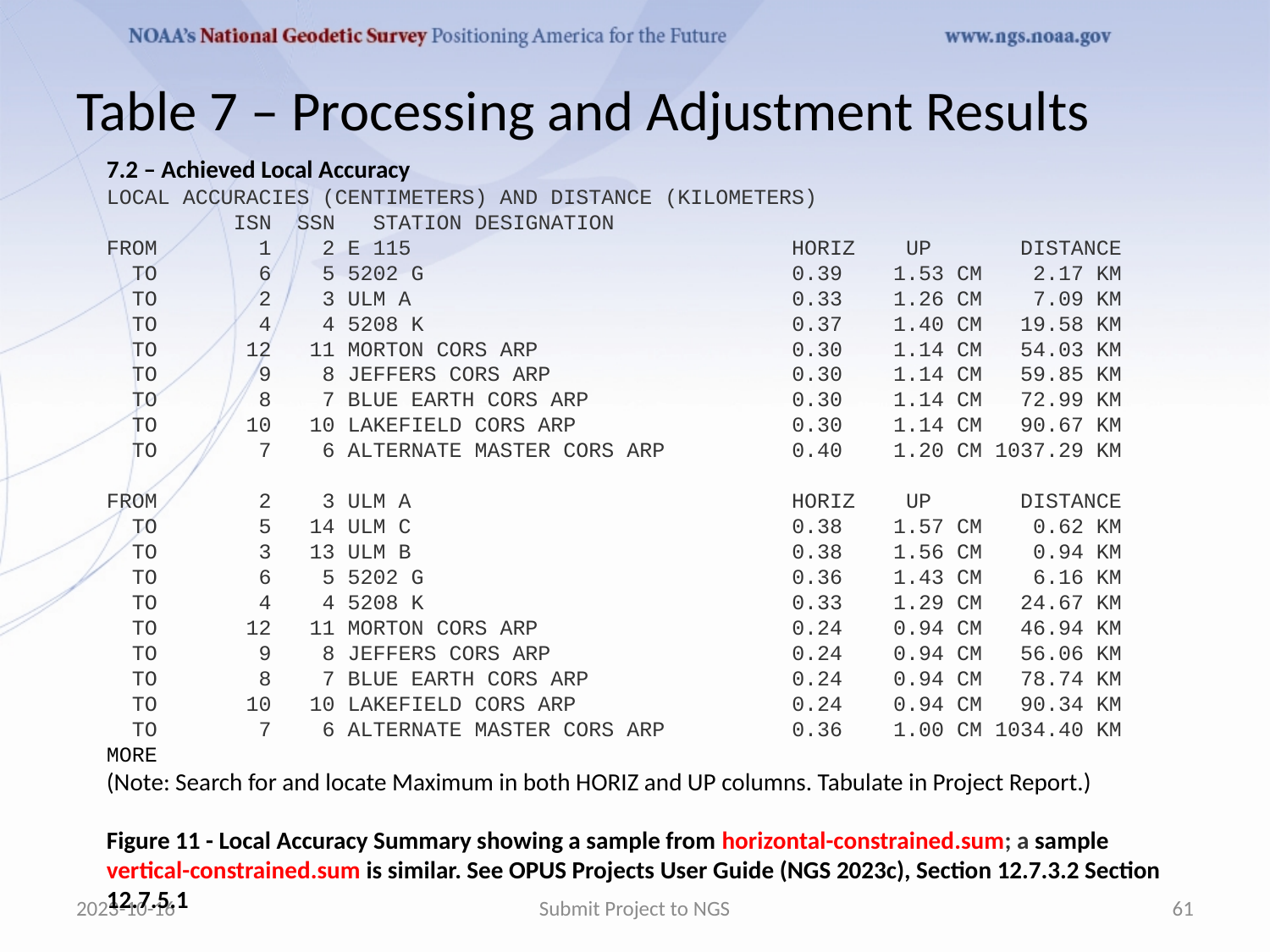

# Table 7 – Processing and Adjustment Results
7.2 – Achieved Local Accuracy
LOCAL ACCURACIES (CENTIMETERS) AND DISTANCE (KILOMETERS)
          ISN  SSN   STATION DESIGNATION
FROM        1    2 E 115                              HORIZ    UP       DISTANCE
  TO        6    5 5202 G                             0.39    1.53 CM    2.17 KM
  TO        2    3 ULM A                              0.33    1.26 CM    7.09 KM
  TO        4    4 5208 K                             0.37    1.40 CM   19.58 KM
  TO       12   11 MORTON CORS ARP                    0.30    1.14 CM   54.03 KM
  TO        9    8 JEFFERS CORS ARP                   0.30    1.14 CM   59.85 KM
  TO        8    7 BLUE EARTH CORS ARP                0.30    1.14 CM   72.99 KM
  TO       10   10 LAKEFIELD CORS ARP                 0.30    1.14 CM   90.67 KM
  TO        7    6 ALTERNATE MASTER CORS ARP          0.40    1.20 CM 1037.29 KM

FROM        2    3 ULM A                              HORIZ    UP       DISTANCE
  TO        5   14 ULM C                              0.38    1.57 CM    0.62 KM
  TO        3   13 ULM B                              0.38    1.56 CM    0.94 KM
  TO        6    5 5202 G                             0.36    1.43 CM    6.16 KM
  TO        4    4 5208 K                             0.33    1.29 CM   24.67 KM
  TO       12   11 MORTON CORS ARP                    0.24    0.94 CM   46.94 KM
  TO        9    8 JEFFERS CORS ARP                   0.24    0.94 CM   56.06 KM
  TO        8    7 BLUE EARTH CORS ARP                0.24    0.94 CM   78.74 KM
  TO       10   10 LAKEFIELD CORS ARP                 0.24    0.94 CM   90.34 KM
  TO        7    6 ALTERNATE MASTER CORS ARP          0.36    1.00 CM 1034.40 KM
MORE
(Note: Search for and locate Maximum in both HORIZ and UP columns. Tabulate in Project Report.)

Figure 11 - Local Accuracy Summary showing a sample from horizontal-constrained.sum; a sample vertical-constrained.sum is similar. See OPUS Projects User Guide (NGS 2023c), Section 12.7.3.2 Section 12.7.5.1
2023-10-16
Submit Project to NGS
61